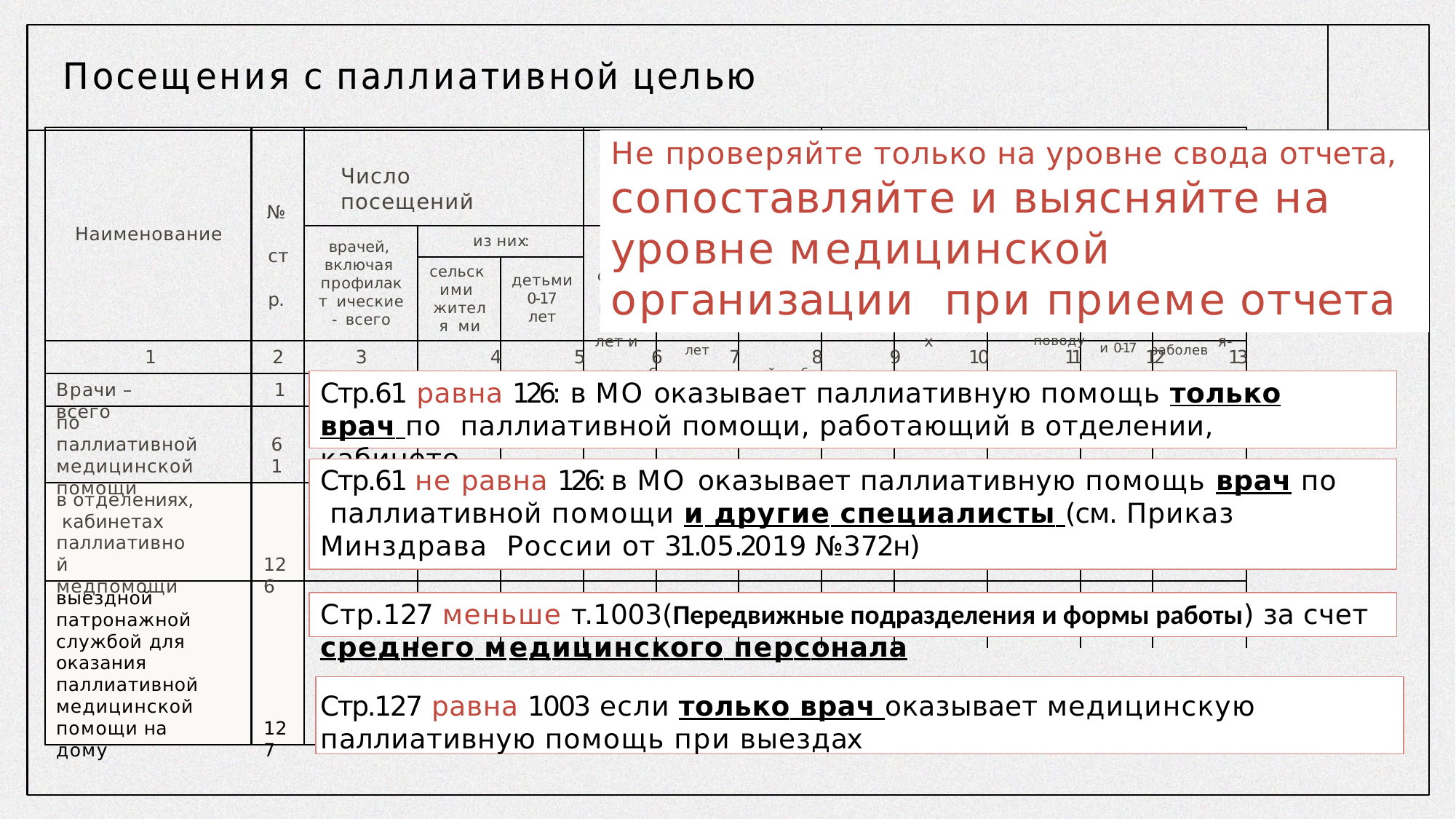

Посещения с паллиативной целью

Из общего числа
посещений (из гр.3)	Число посещений врачами на
сделано по поводу	дому
заболеваний
из гр.9:	из гр. 12:
сельс    взросл    детьми	из них	по
кими    ыми 18   0-17   всего     сельски        по        детьм     поводу  жител     лет и        лет		х	поводу  и 0-17 заболев  я-ми      более	жителей заболев лет аний
аний
Не проверяйте только на уровне свода отчета,
сопоставляйте и выясняйте на
уровне медицинской организации  при приеме отчета
Число посещений
№  ст  р.
Наименование
из них:
врачей,  включая  профилакт  ические -  всего
сельск  ими  жителя  ми
детьми
0-17
лет
3	4	5	6	7	8	9	10	11	12	13
Стр.61 равна 126: в МО оказывает паллиативную помощь только врач по  паллиативной помощи, работающий в отделении, кабинете
1
2

Врачи – всего
1
по паллиативной  медицинской  помощи
61

Стр.61 не равна 126: в МО оказывает паллиативную помощь врач по  паллиативной помощи и другие специалисты (см. Приказ Минздрава  России от 31.05.2019 №372н)
в отделениях,  кабинетах  паллиативной  медпомощи
126
выездной  патронажной  службой для  оказания  паллиативной  медицинской  помощи на дому

Стр.127 меньше т.1003(Передвижные подразделения и формы работы) за счет среднего медицинского персонала

Стр.127 равна 1003 если только врач оказывает медицинскую  паллиативную помощь при выездах
127